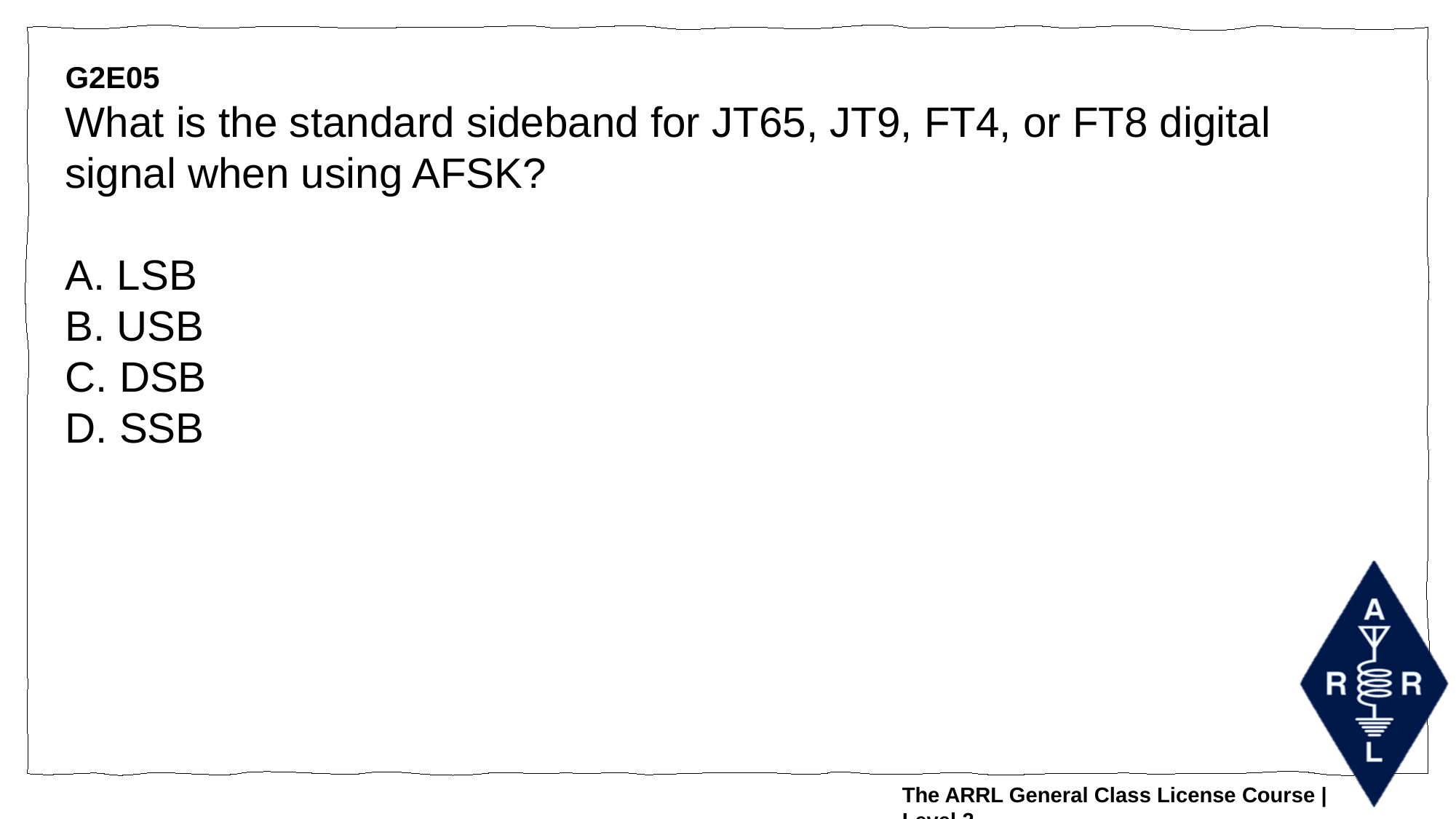

G2E05
What is the standard sideband for JT65, JT9, FT4, or FT8 digital signal when using AFSK?

A. LSB
B. USB
C. DSB
D. SSB